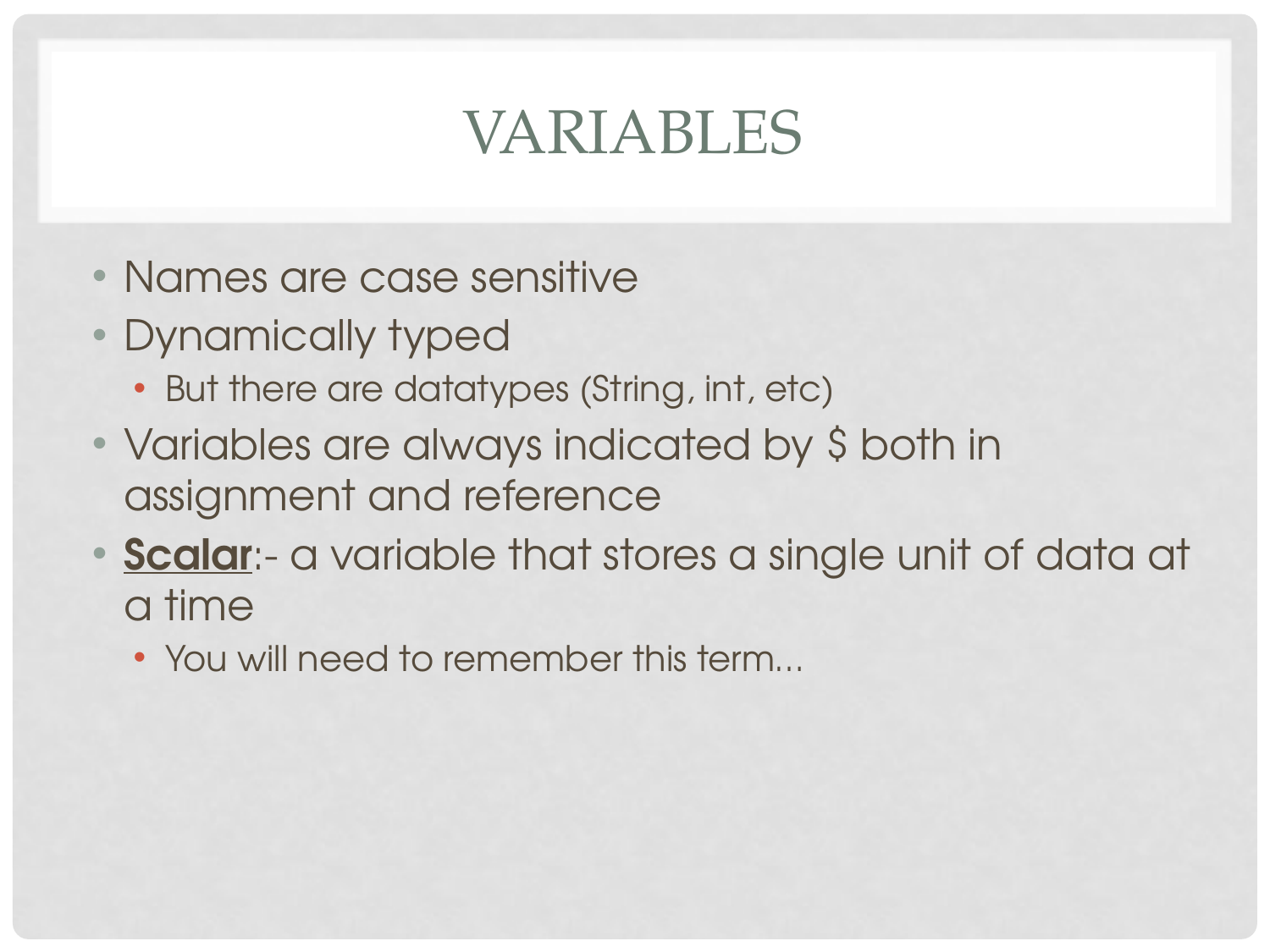

# variables
Names are case sensitive
Dynamically typed
But there are datatypes (String, int, etc)
Variables are always indicated by $ both in assignment and reference
Scalar:- a variable that stores a single unit of data at a time
You will need to remember this term…